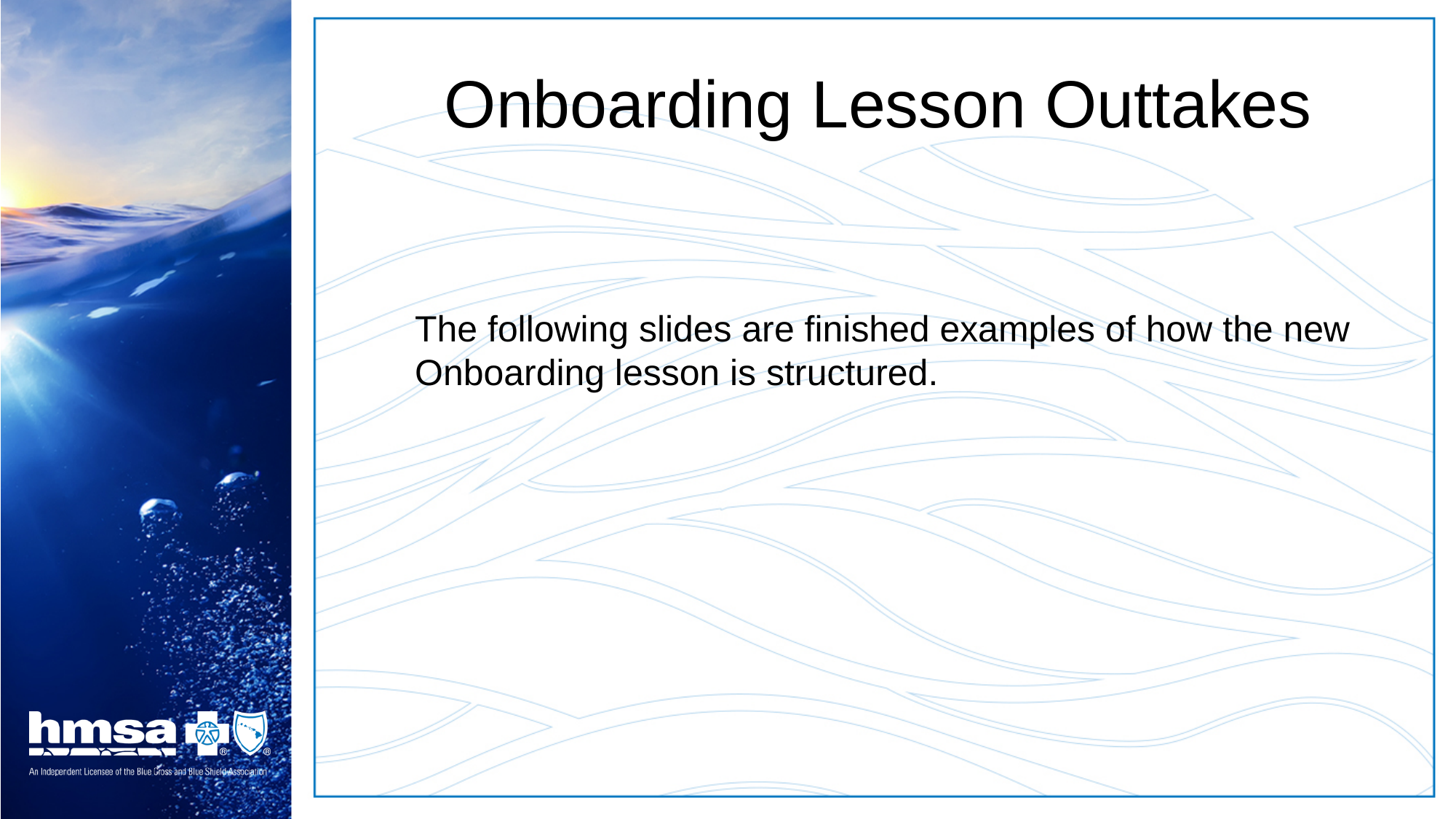

# Onboarding Lesson Outtakes

The following slides are finished examples of how the new Onboarding lesson is structured.